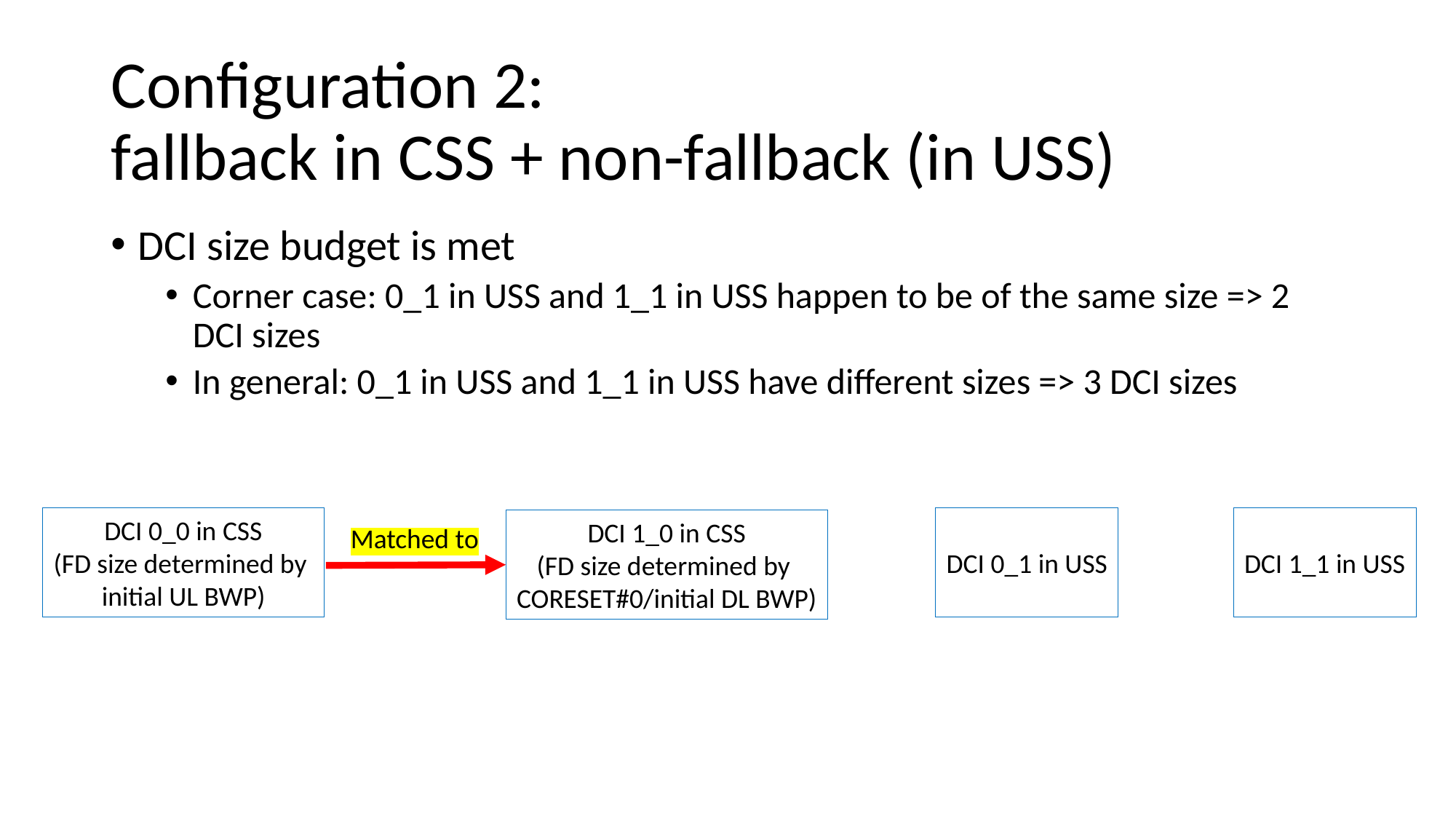

# Configuration 2: fallback in CSS + non-fallback (in USS)
DCI size budget is met
Corner case: 0_1 in USS and 1_1 in USS happen to be of the same size => 2 DCI sizes
In general: 0_1 in USS and 1_1 in USS have different sizes => 3 DCI sizes

DCI 0_0 in CSS
(FD size determined by
initial UL BWP)

DCI 0_1 in USS

DCI 1_1 in USS

DCI 1_0 in CSS
(FD size determined by
CORESET#0/initial DL BWP)
Matched to